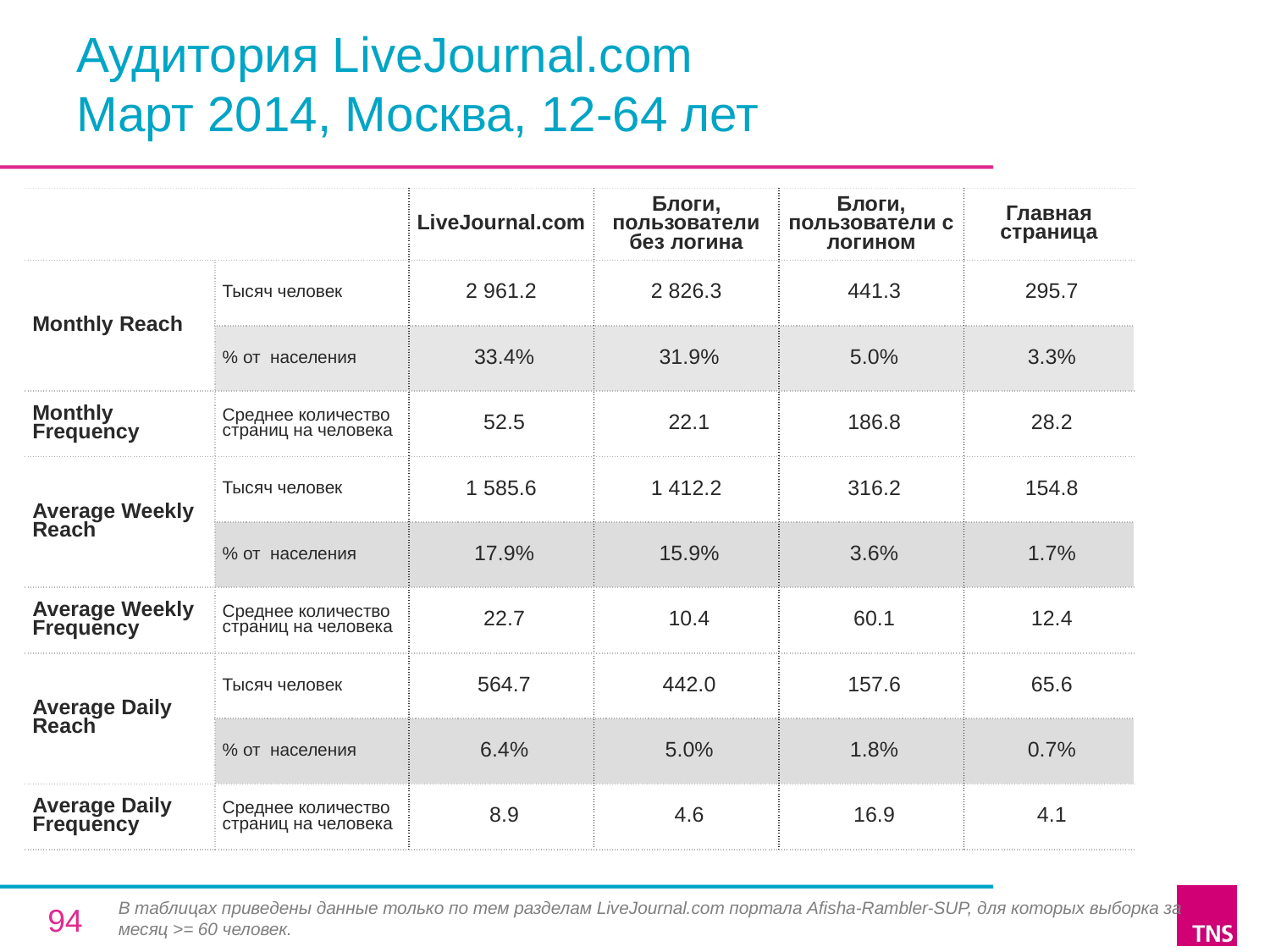

# Аудитория LiveJournal.com Март 2014, Москва, 12-64 лет
|  |  | LiveJournal.com | Блоги, пользователи без логина | Блоги, пользователи с логином | Главная страница |
| --- | --- | --- | --- | --- | --- |
| Monthly Reach | Тысяч человек | 2 961.2 | 2 826.3 | 441.3 | 295.7 |
|  | % от населения | 33.4% | 31.9% | 5.0% | 3.3% |
| Monthly Frequency | Среднее количество страниц на человека | 52.5 | 22.1 | 186.8 | 28.2 |
| Average Weekly Reach | Тысяч человек | 1 585.6 | 1 412.2 | 316.2 | 154.8 |
|  | % от населения | 17.9% | 15.9% | 3.6% | 1.7% |
| Average Weekly Frequency | Среднее количество страниц на человека | 22.7 | 10.4 | 60.1 | 12.4 |
| Average Daily Reach | Тысяч человек | 564.7 | 442.0 | 157.6 | 65.6 |
|  | % от населения | 6.4% | 5.0% | 1.8% | 0.7% |
| Average Daily Frequency | Среднее количество страниц на человека | 8.9 | 4.6 | 16.9 | 4.1 |
В таблицах приведены данные только по тем разделам LiveJournal.com портала Afisha-Rambler-SUP, для которых выборка за месяц >= 60 человек.
94